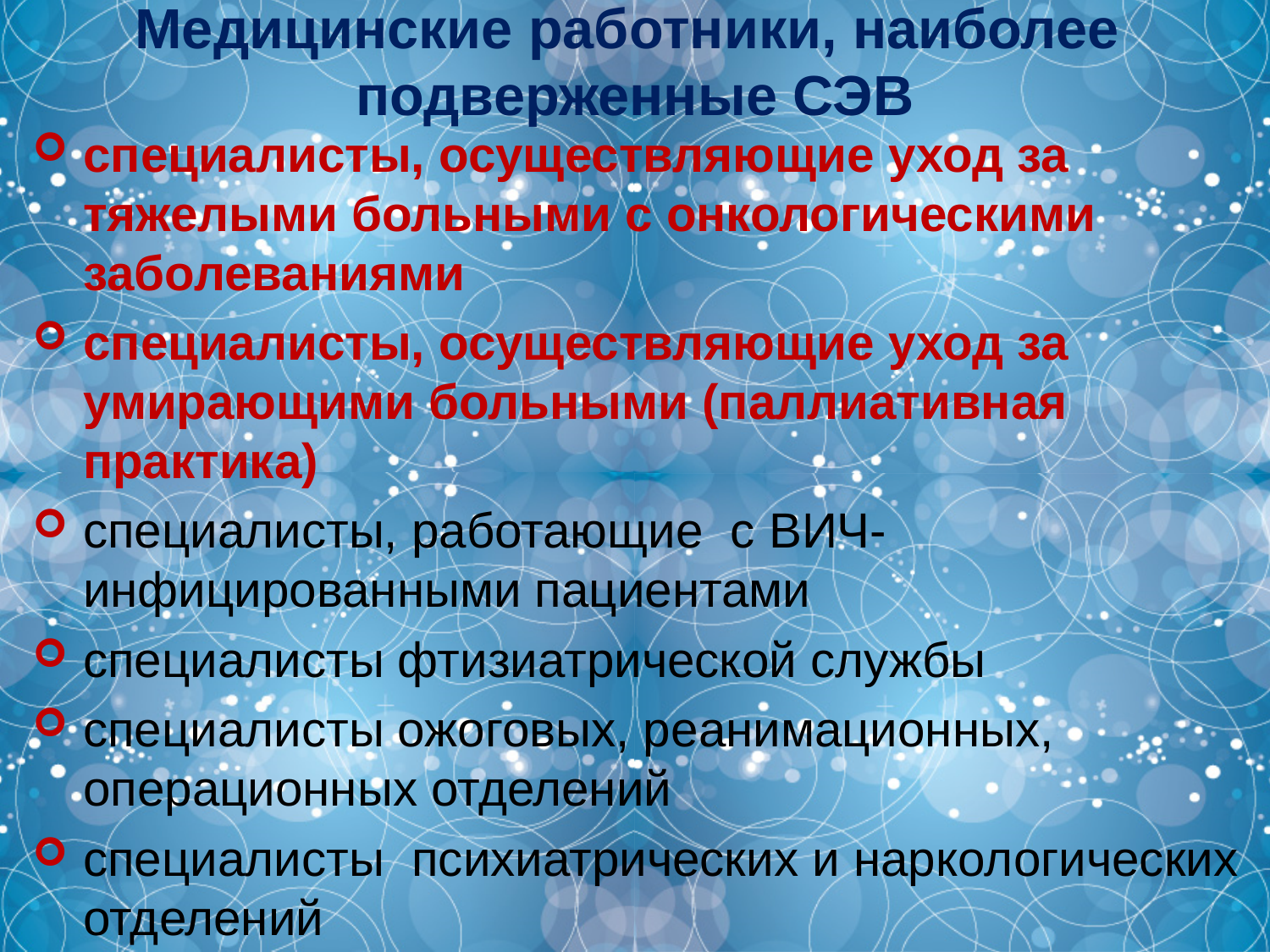

Медицинские работники, наиболее
подверженные СЭВ
специалисты, осуществляющие уход за тяжелыми больными с онкологическими заболеваниями
специалисты, осуществляющие уход за умирающими больными (паллиативная практика)
специалисты, работающие  с ВИЧ-инфицированными пациентами
специалисты фтизиатрической службы
специалисты ожоговых, реанимационных, операционных отделений
специалисты  психиатрических и наркологических  отделений